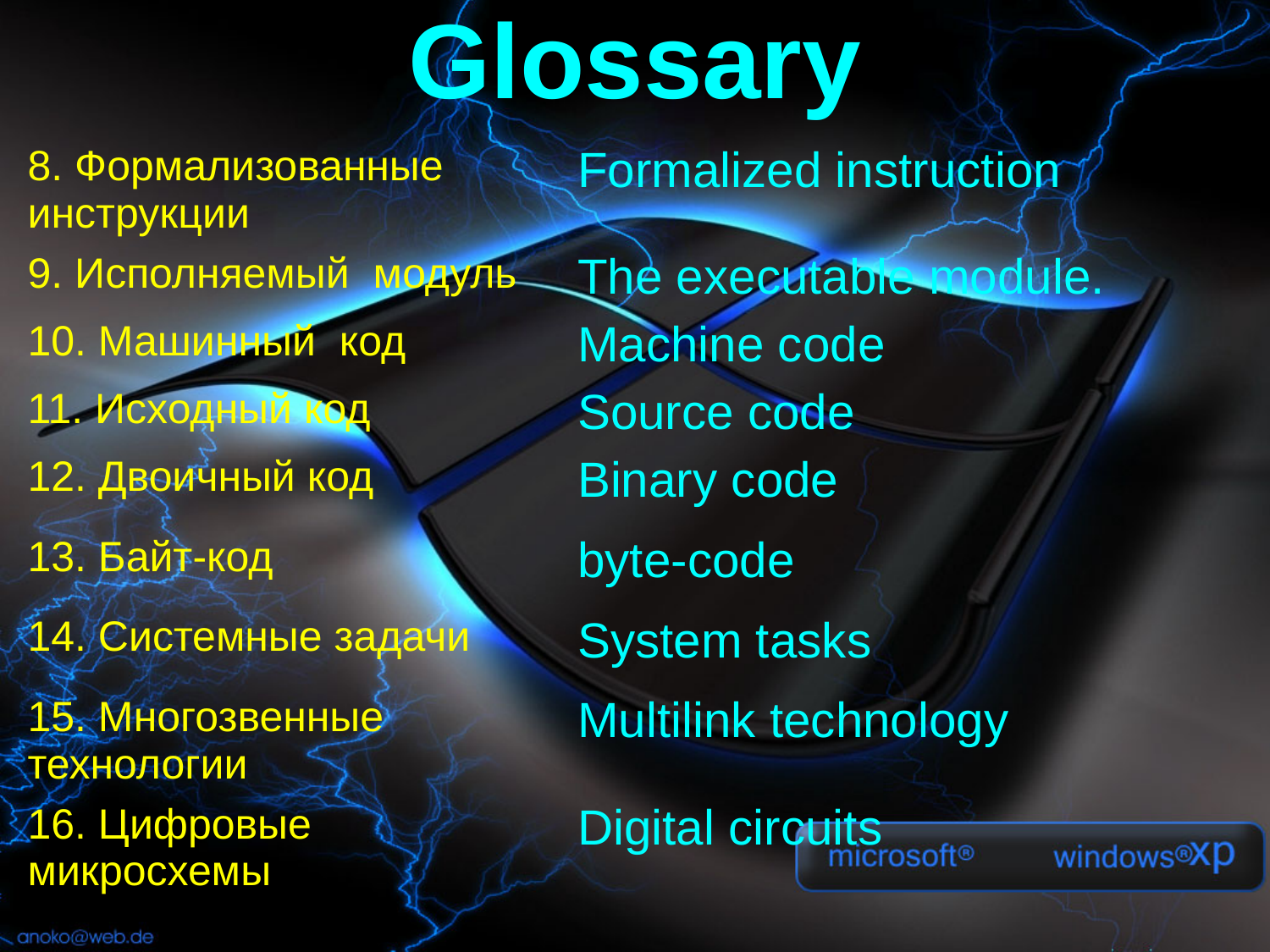

# Glossary
| 8. Формализованные инструкции | Formalized instruction |
| --- | --- |
| 9. Исполняемый модуль | The executable module. |
| 10. Машинный код | Machine code |
| 11. Исходный код | Source code |
| 12. Двоичный код | Binary code |
| 13. Байт-код | byte-code |
| 14. Системные задачи | System tasks |
| 15. Многозвенные технологии | Multilink technology |
| 16. Цифровые микросхемы | Digital circuits |